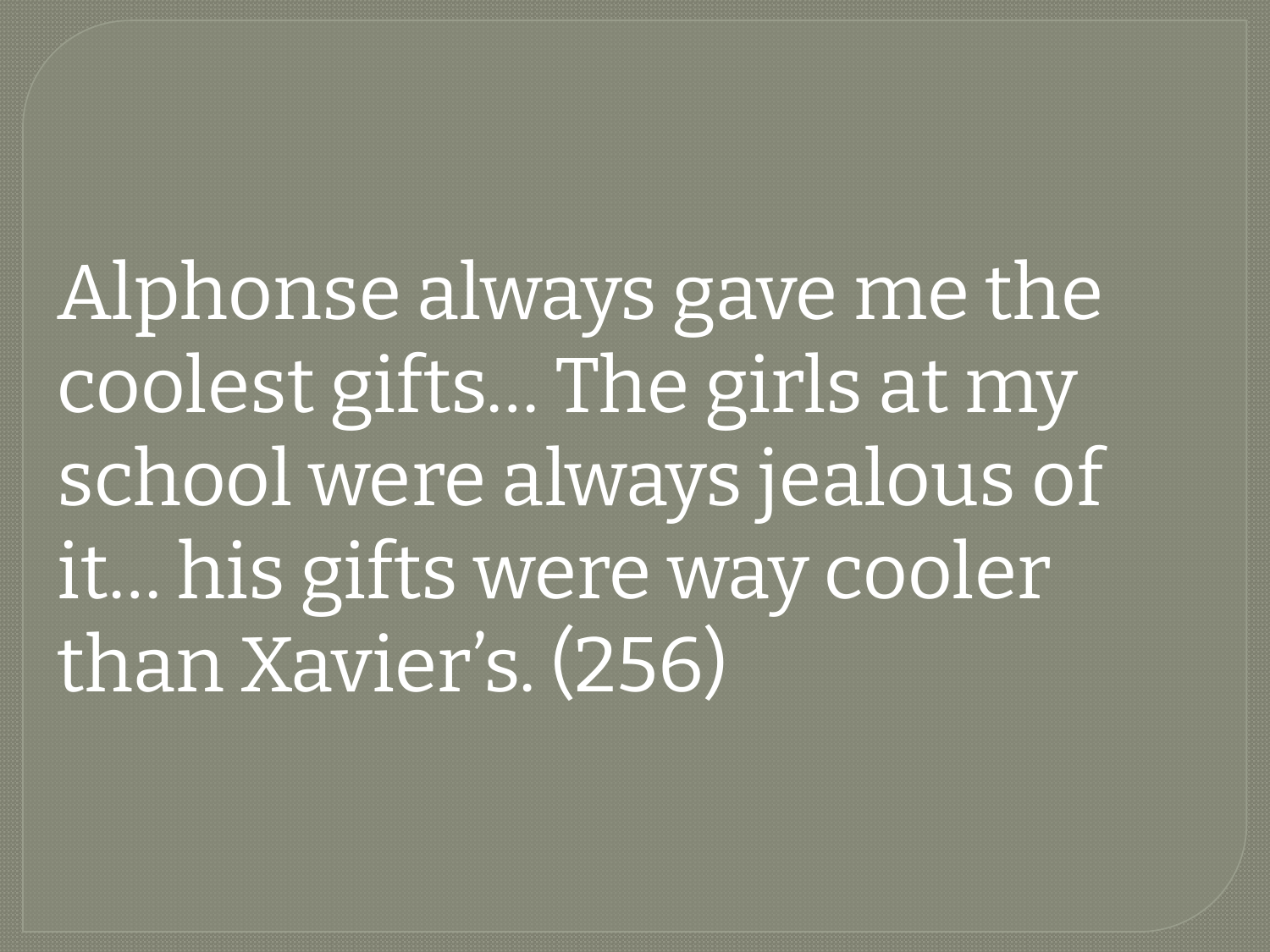

Alphonse always gave me the coolest gifts… The girls at my school were always jealous of it… his gifts were way cooler than Xavier’s. (256)